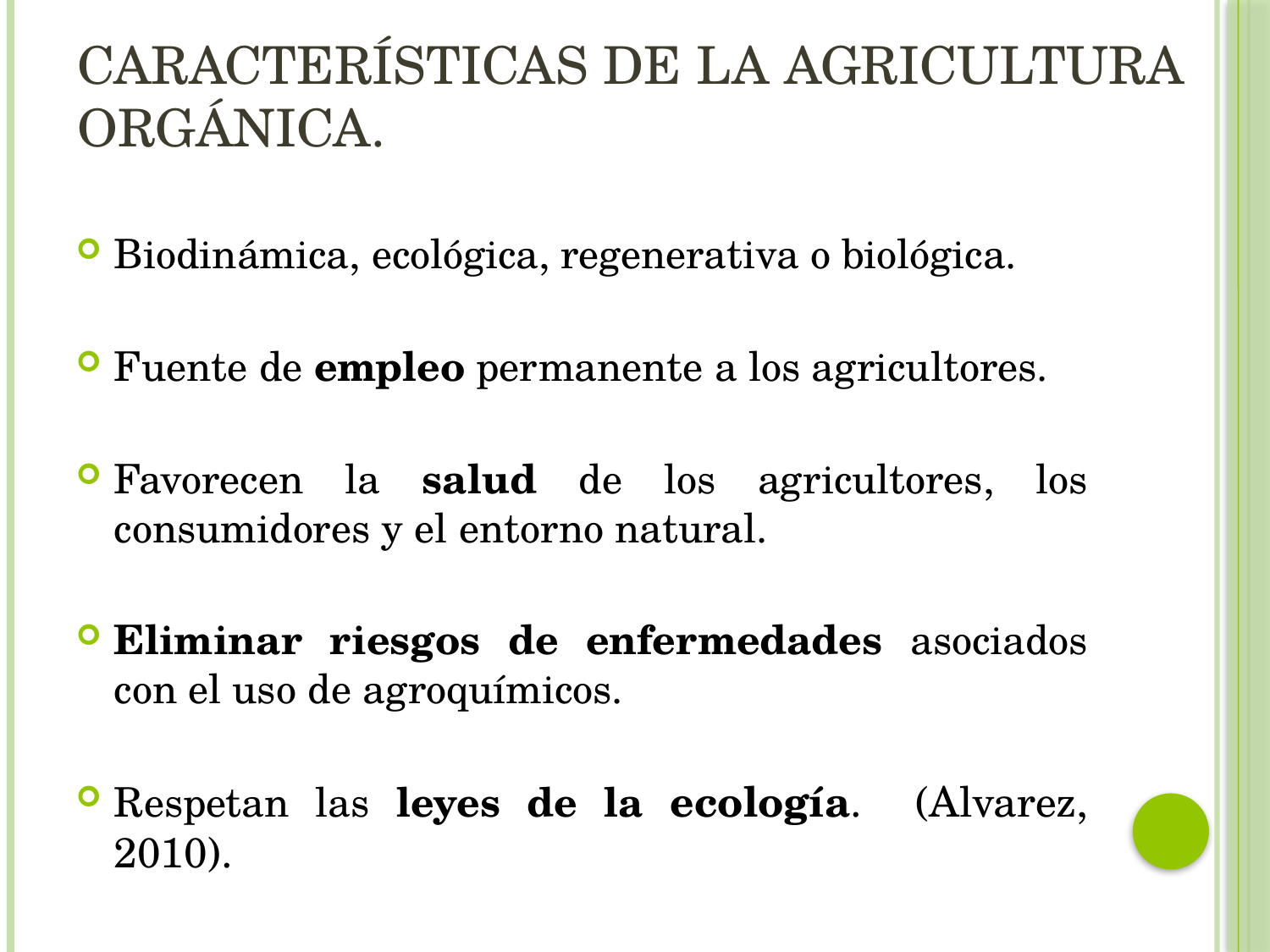

# Características de la Agricultura Orgánica.
Biodinámica, ecológica, regenerativa o biológica.

Fuente de empleo permanente a los agricultores.

Favorecen la salud de los agricultores, los consumidores y el entorno natural.

Eliminar riesgos de enfermedades asociados con el uso de agroquímicos.

Respetan las leyes de la ecología.  (Alvarez, 2010).